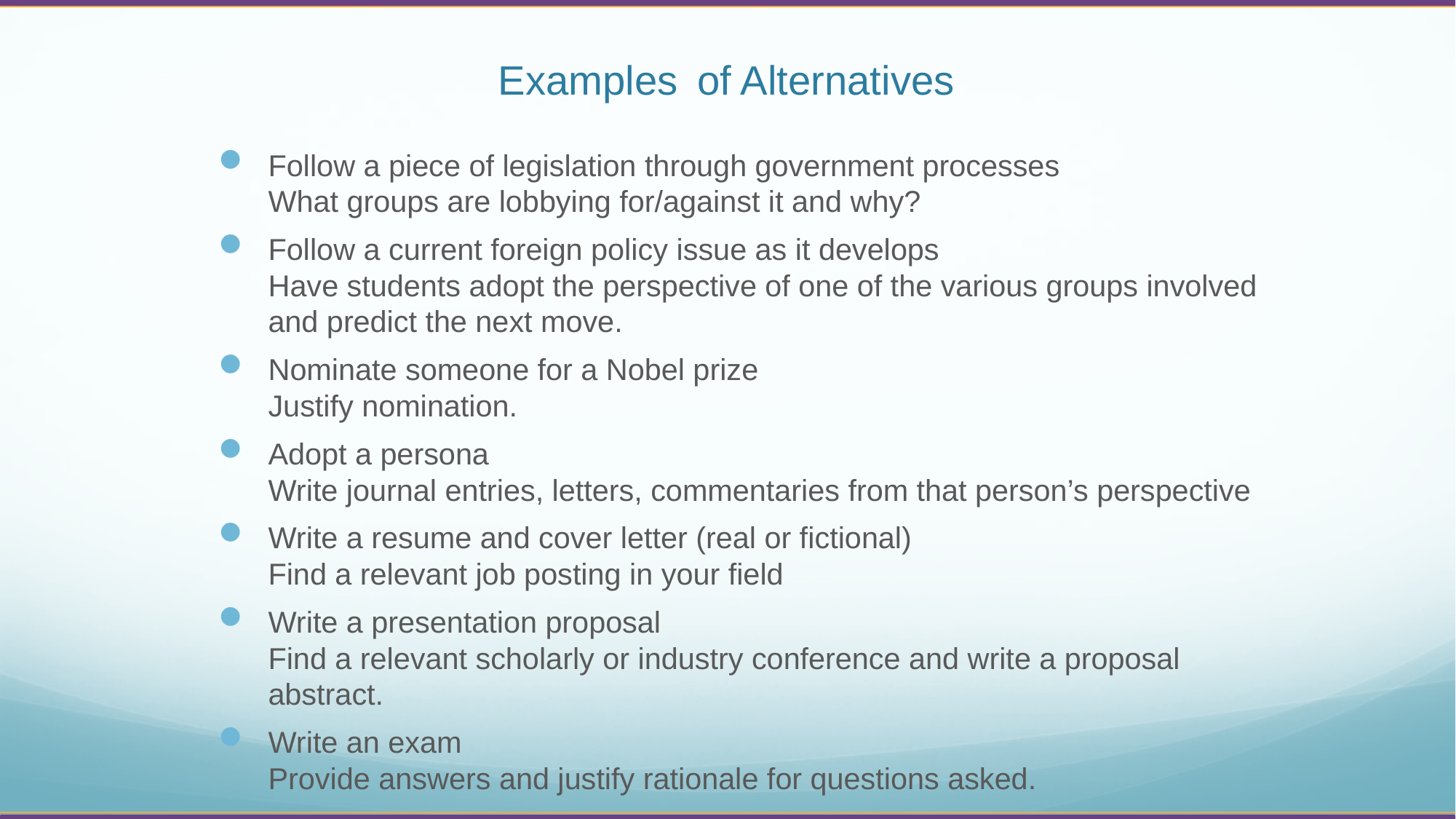

# Examples of Alternatives
Follow a piece of legislation through government processes
What groups are lobbying for/against it and why?
Follow a current foreign policy issue as it develops
Have students adopt the perspective of one of the various groups involved and predict the next move.
Nominate someone for a Nobel prize
Justify nomination.
Adopt a persona
Write journal entries, letters, commentaries from that person’s perspective
Write a resume and cover letter (real or fictional)
Find a relevant job posting in your field
Write a presentation proposal
Find a relevant scholarly or industry conference and write a proposal abstract.
Write an exam
Provide answers and justify rationale for questions asked.